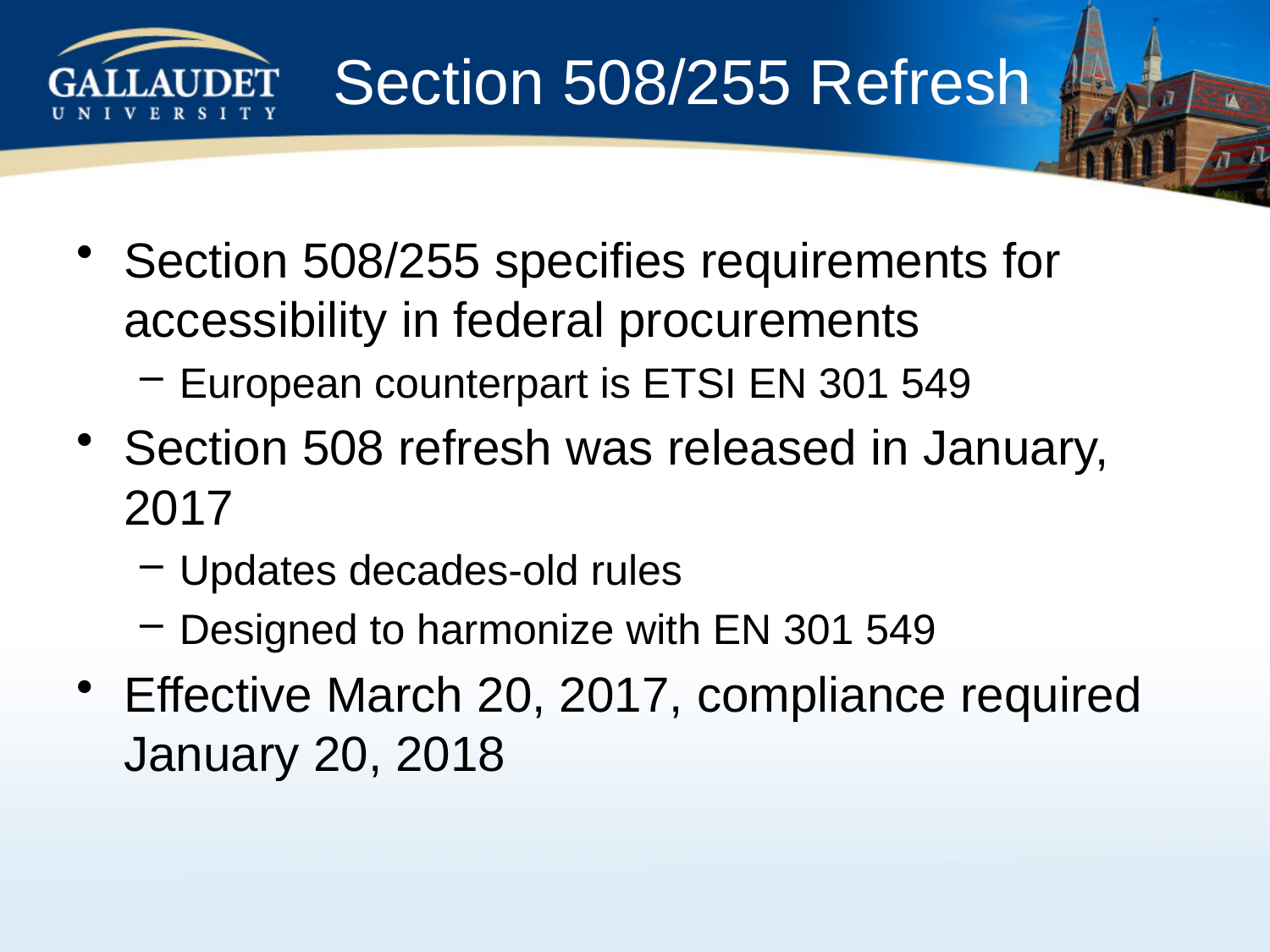

# Section 508/255 Refresh
Section 508/255 specifies requirements for accessibility in federal procurements
European counterpart is ETSI EN 301 549
Section 508 refresh was released in January, 2017
Updates decades-old rules
Designed to harmonize with EN 301 549
Effective March 20, 2017, compliance required January 20, 2018